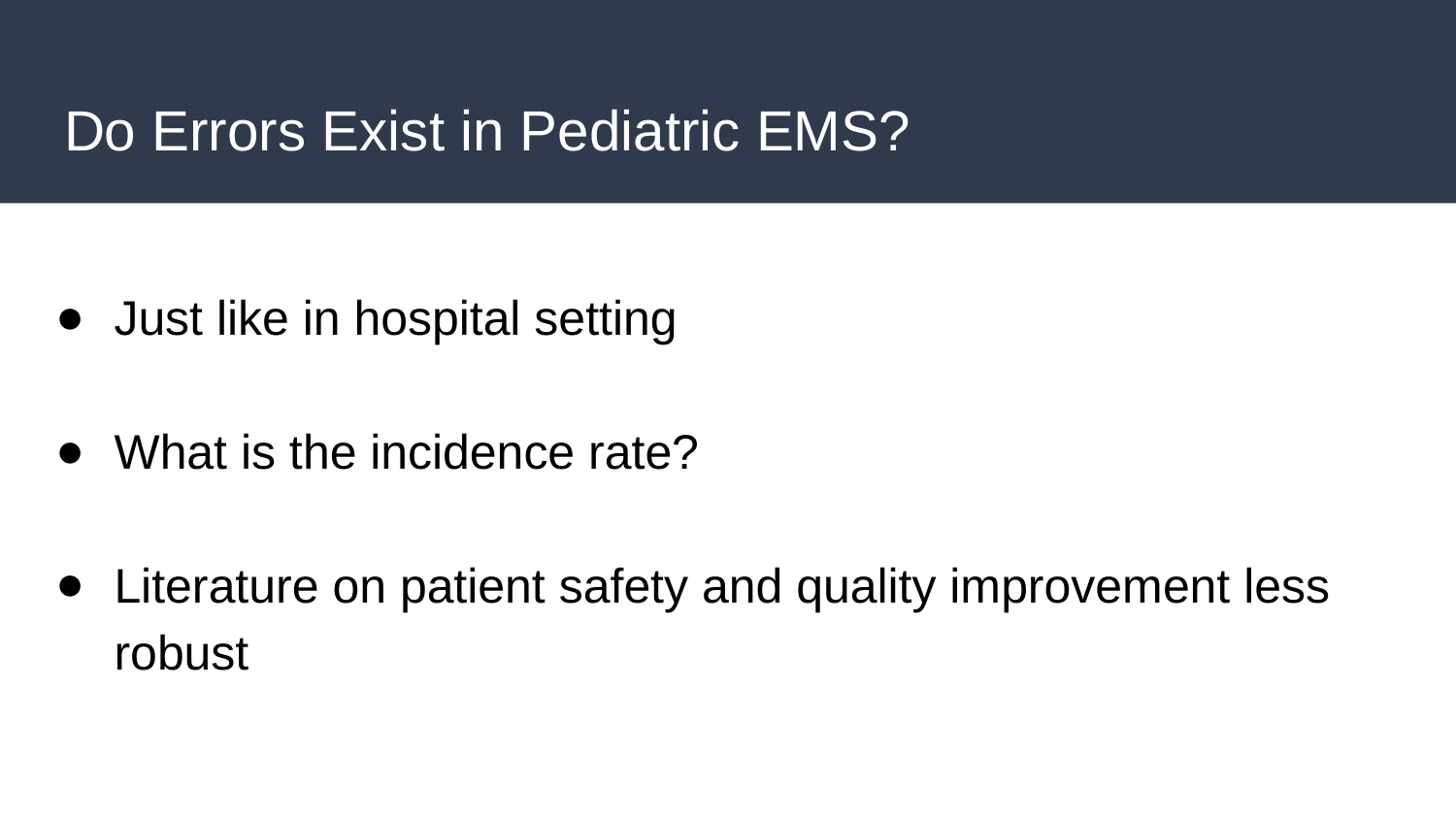

# Do Errors Exist in Pediatric EMS?
Just like in hospital setting

What is the incidence rate?

Literature on patient safety and quality improvement less robust